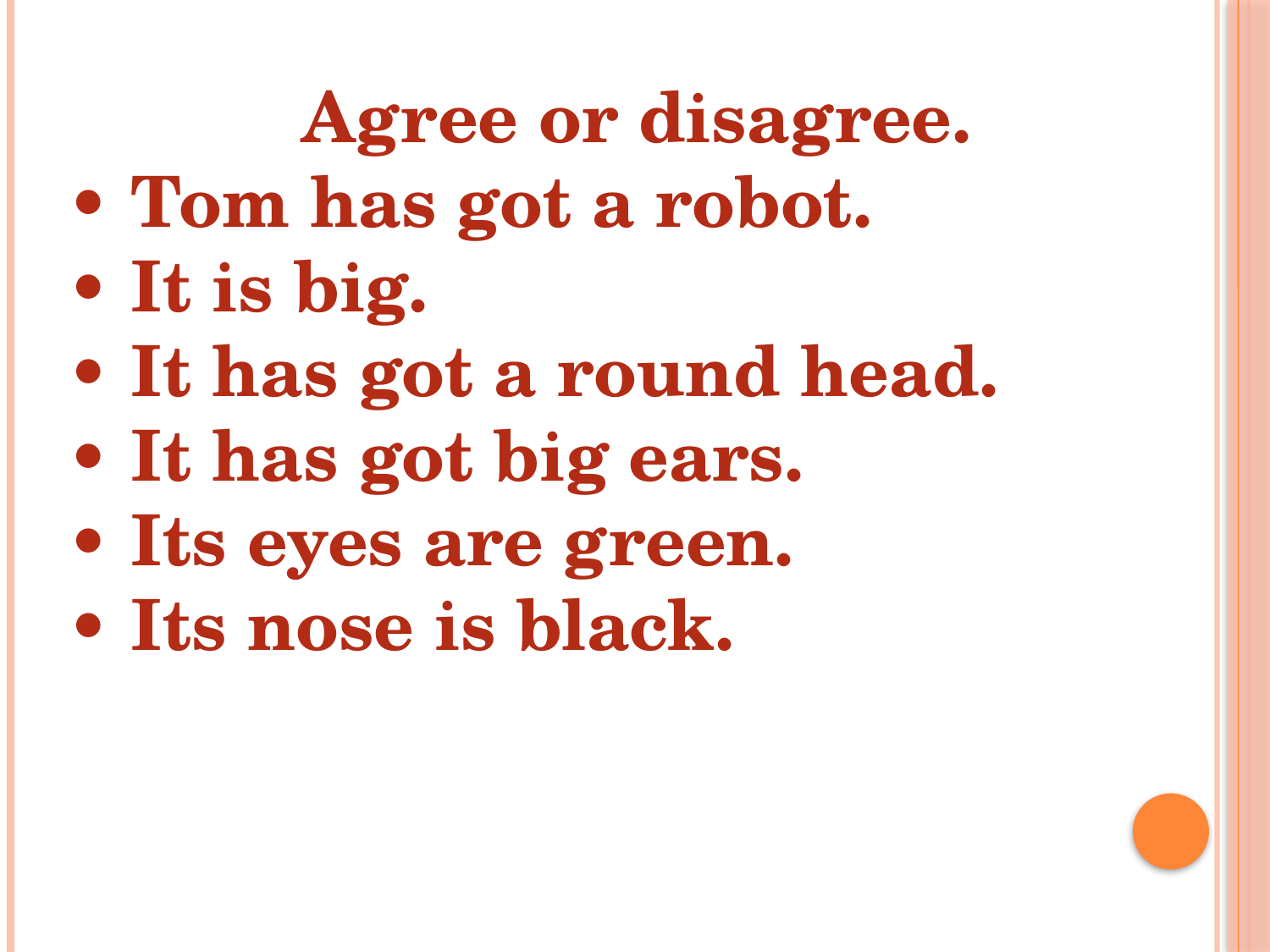

Agree or disagree.
• Tom has got a robot.
• It is big.
• It has got a round head.
• It has got big ears.
• Its eyes are green.
• Its nose is black.